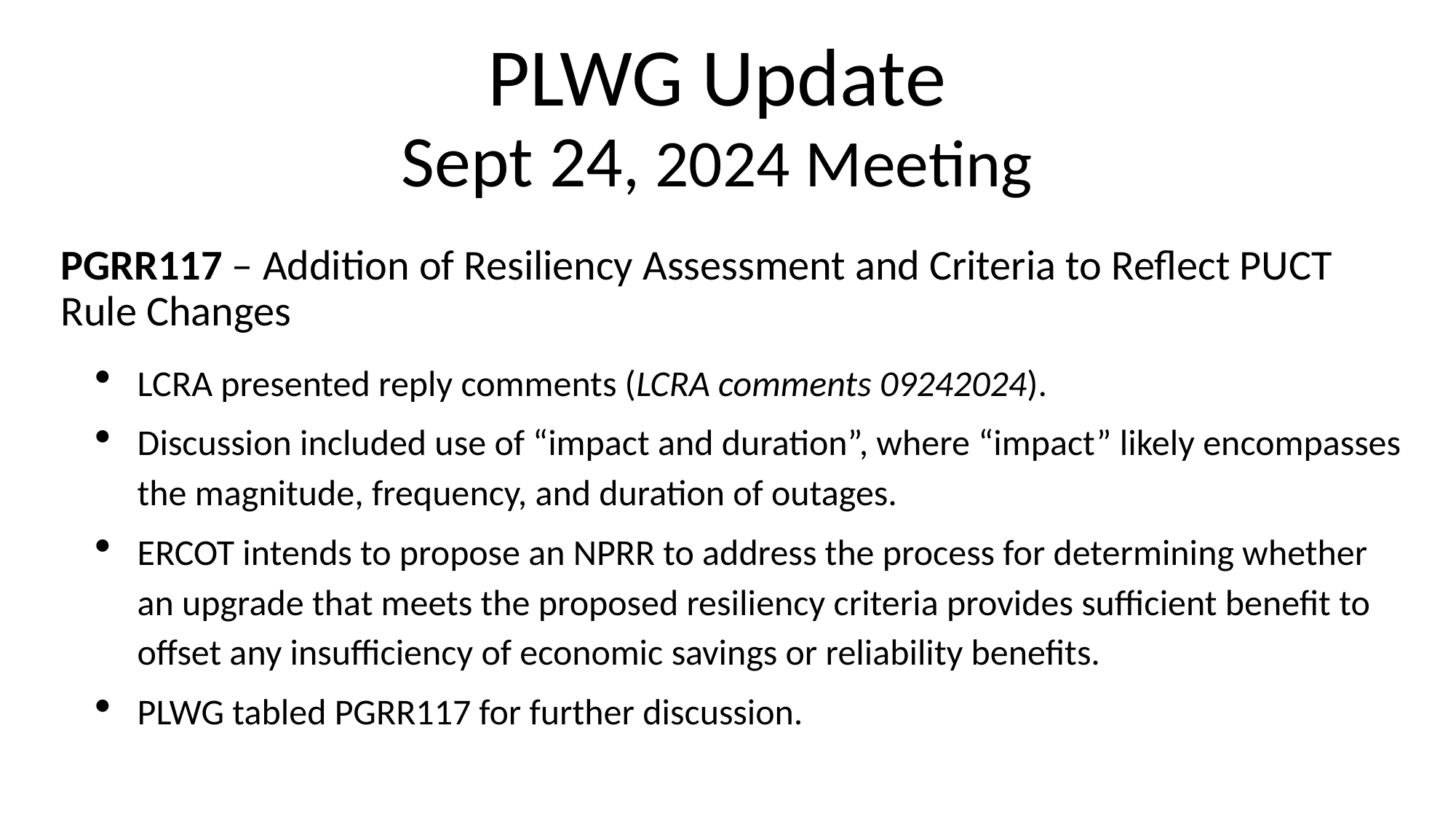

# PLWG Update Sept 24, 2024 Meeting
PGRR117 – Addition of Resiliency Assessment and Criteria to Reflect PUCT Rule Changes
LCRA presented reply comments (LCRA comments 09242024).
Discussion included use of “impact and duration”, where “impact” likely encompasses the magnitude, frequency, and duration of outages.
ERCOT intends to propose an NPRR to address the process for determining whether an upgrade that meets the proposed resiliency criteria provides sufficient benefit to offset any insufficiency of economic savings or reliability benefits.
PLWG tabled PGRR117 for further discussion.